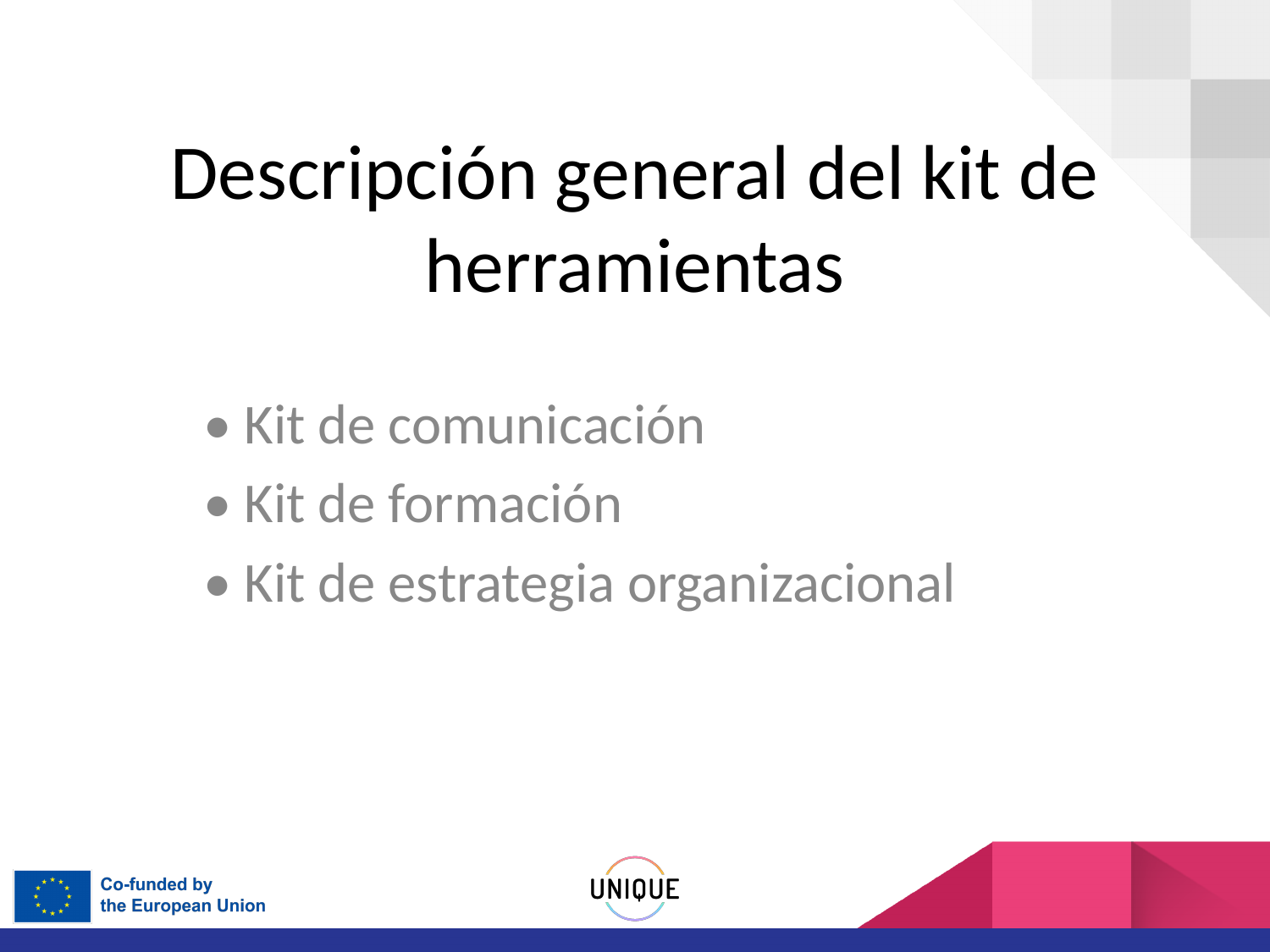

# Descripción general del kit de herramientas
• Kit de comunicación
• Kit de formación
• Kit de estrategia organizacional